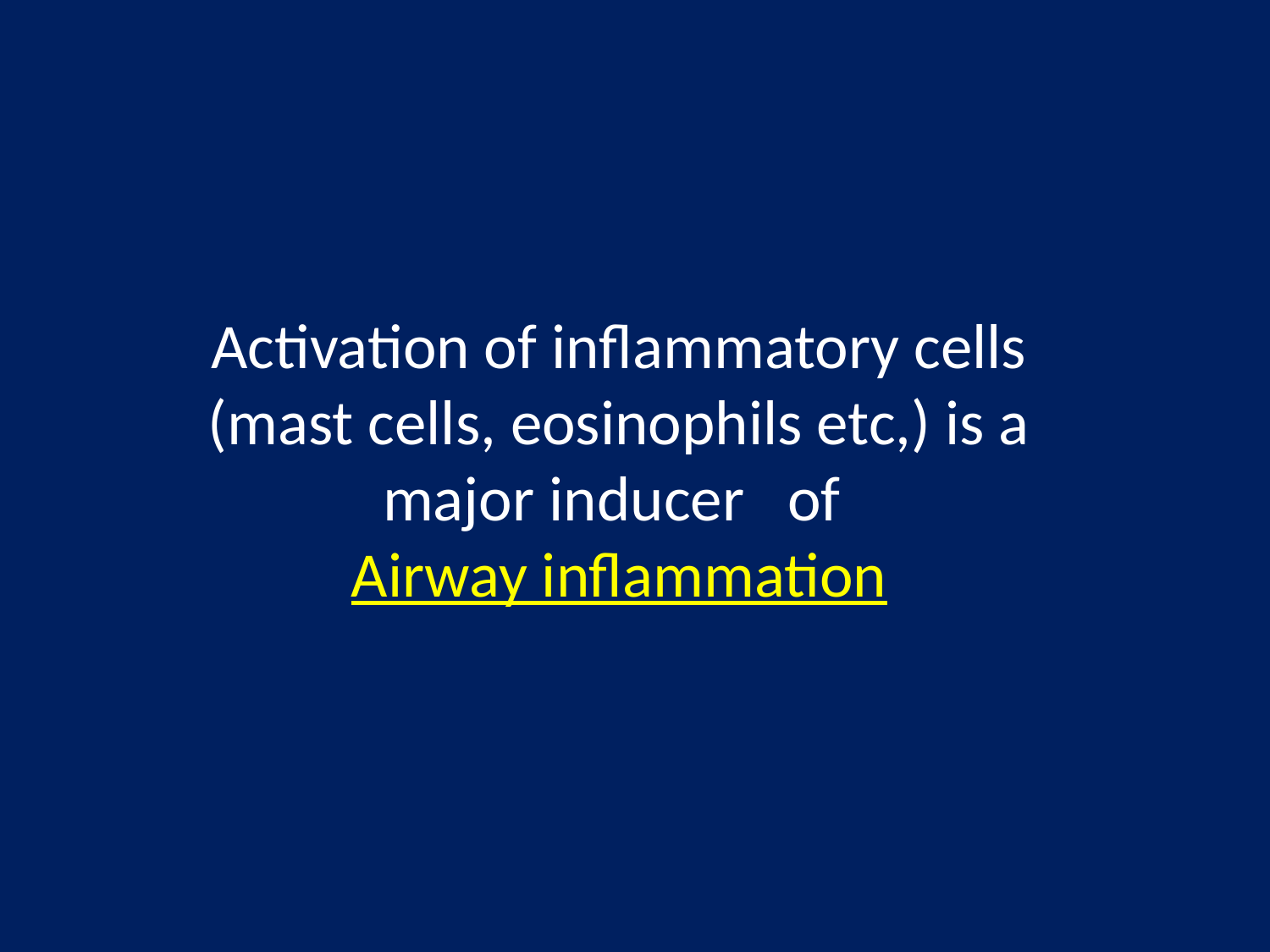

# Activation of inflammatory cells (mast cells, eosinophils etc,) is a major inducer   of Airway inflammation